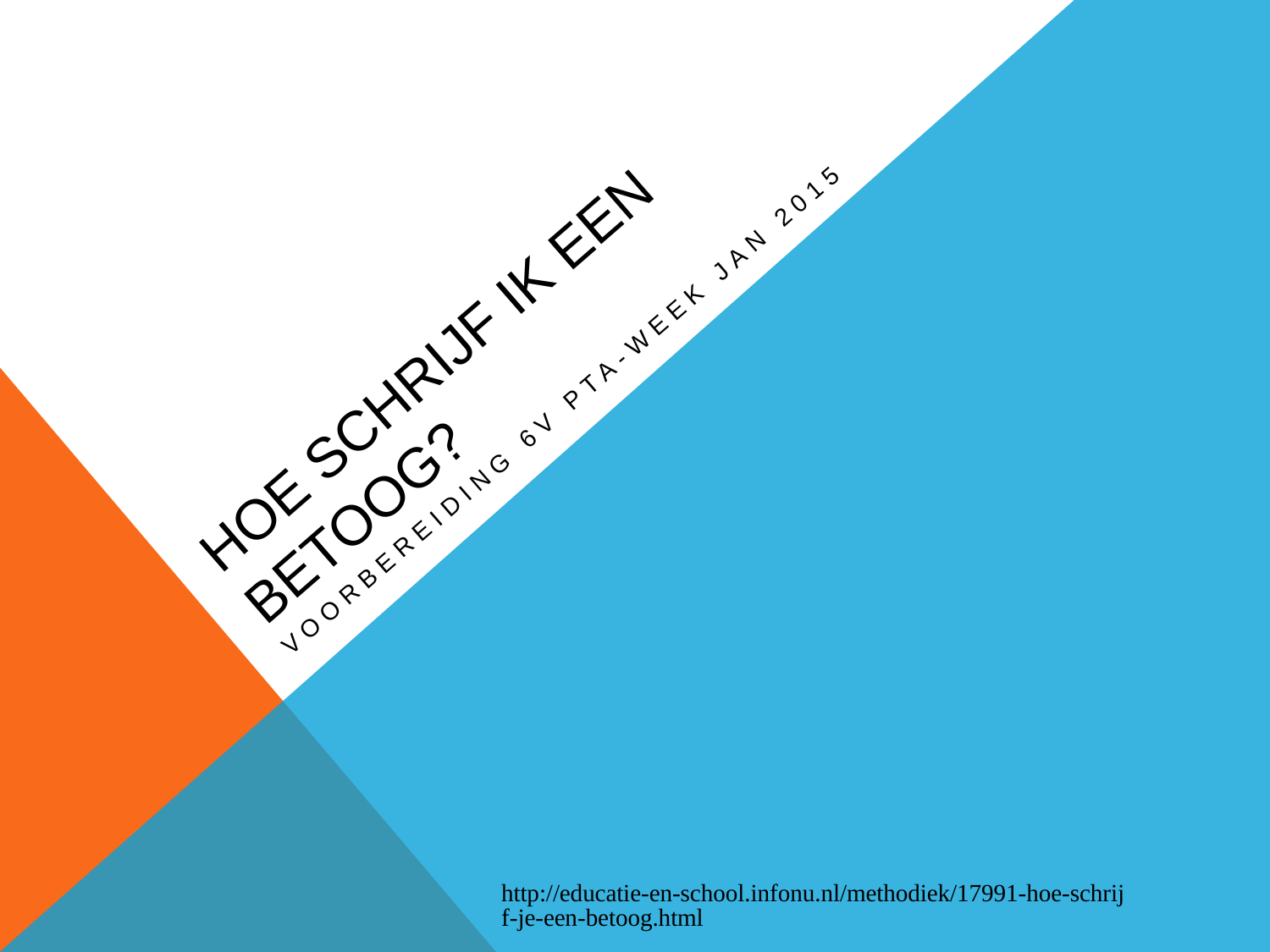

# Hoe schrijf ik een betoog?
Voorbereiding 6v PTA-week jan 2015
http://educatie-en-school.infonu.nl/methodiek/17991-hoe-schrijf-je-een-betoog.html